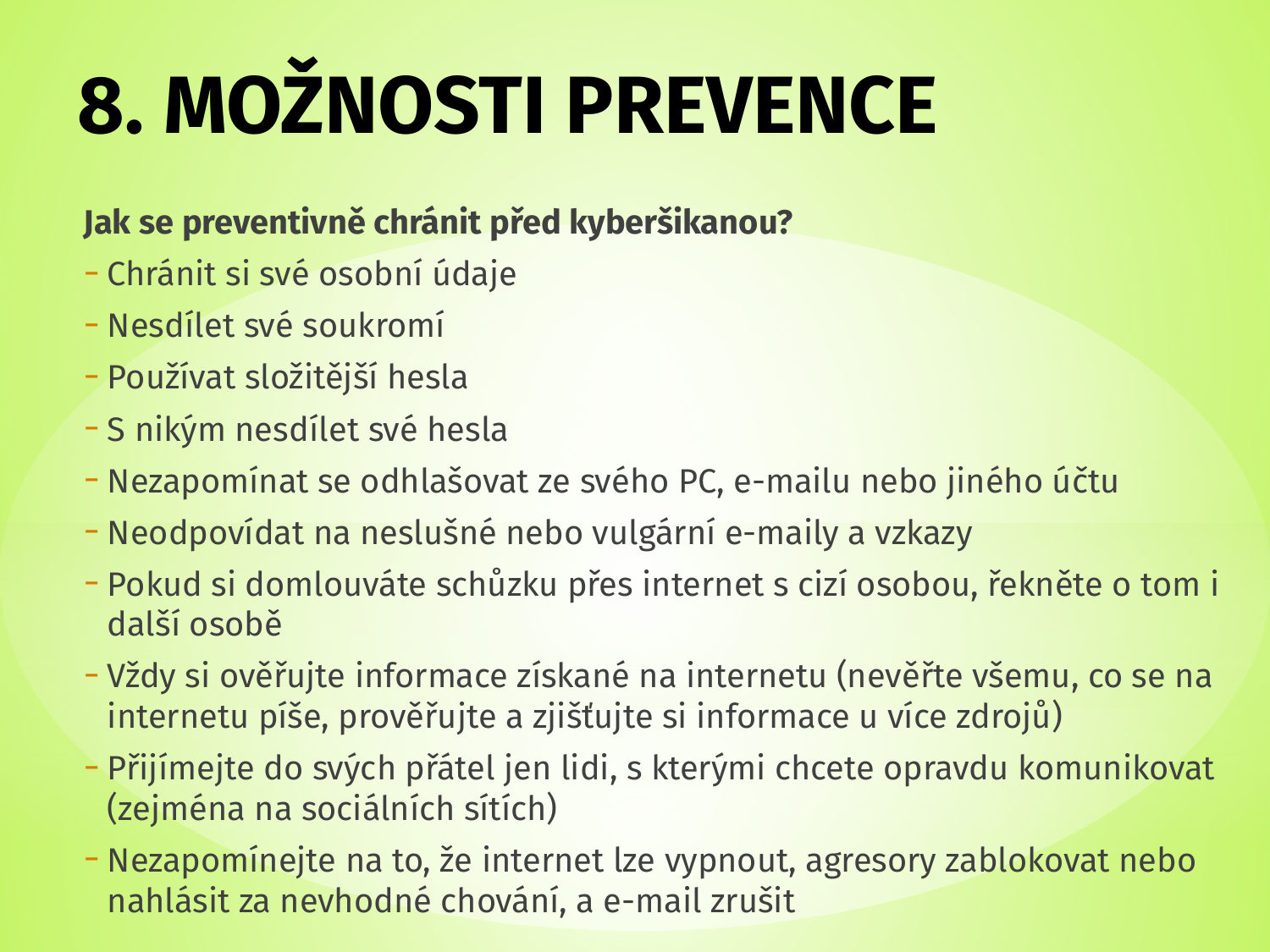

# 8. MOŽNOSTI PREVENCE
Jak se preventivně chránit před kyberšikanou?
Chránit si své osobní údaje
Nesdílet své soukromí
Používat složitější hesla
S nikým nesdílet své hesla
Nezapomínat se odhlašovat ze svého PC, e-mailu nebo jiného účtu
Neodpovídat na neslušné nebo vulgární e-maily a vzkazy
Pokud si domlouváte schůzku přes internet s cizí osobou, řekněte o tom i další osobě
Vždy si ověřujte informace získané na internetu (nevěřte všemu, co se na internetu píše, prověřujte a zjišťujte si informace u více zdrojů)
Přijímejte do svých přátel jen lidi, s kterými chcete opravdu komunikovat (zejména na sociálních sítích)
Nezapomínejte na to, že internet lze vypnout, agresory zablokovat nebo nahlásit za nevhodné chování, a e-mail zrušit